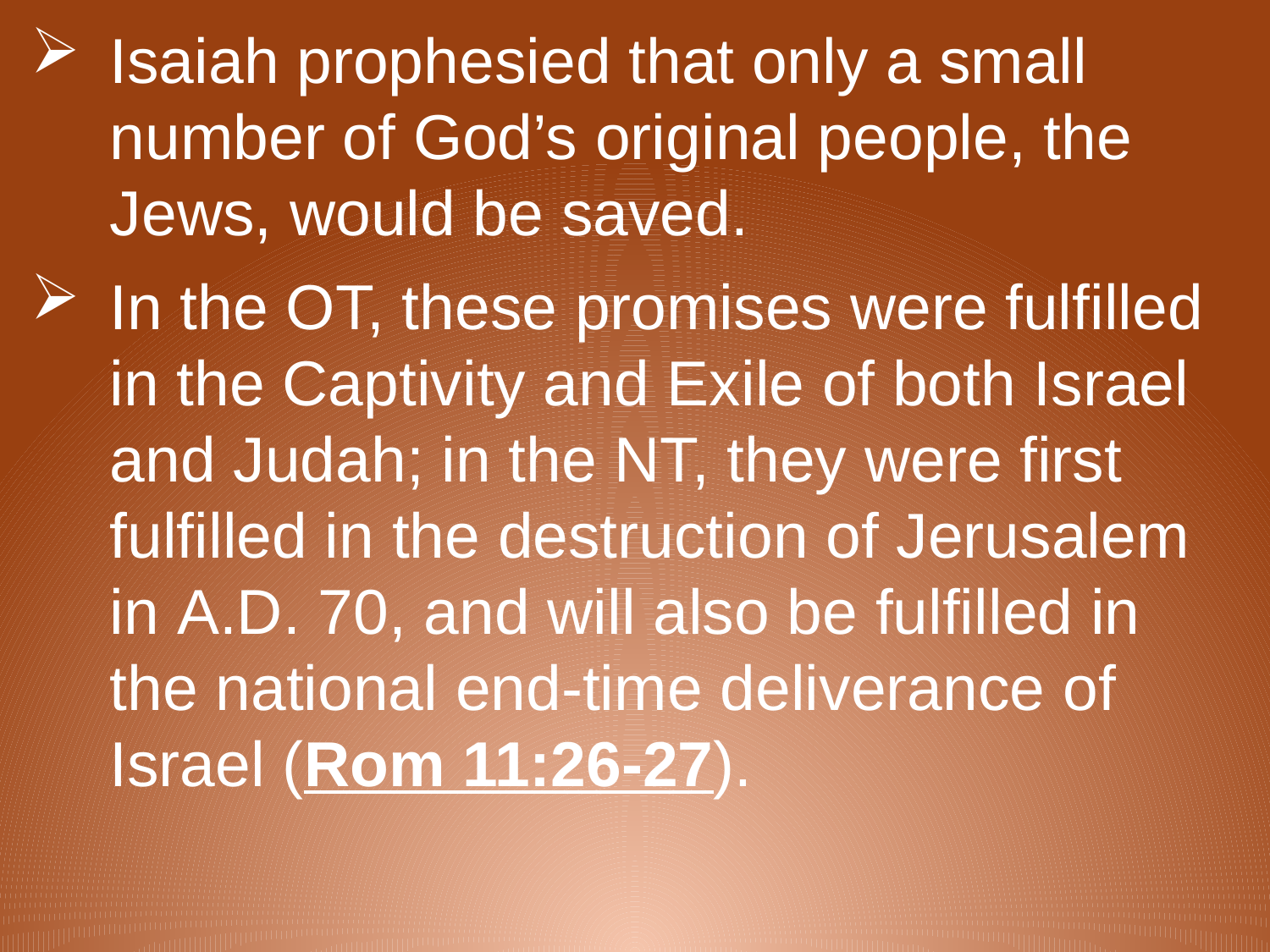

Isaiah prophesied that only a small number of God’s original people, the Jews, would be saved.
In the OT, these promises were fulfilled in the Captivity and Exile of both Israel and Judah; in the NT, they were first fulfilled in the destruction of Jerusalem in a.d. 70, and will also be fulfilled in the national end-time deliverance of Israel (Rom 11:26-27).